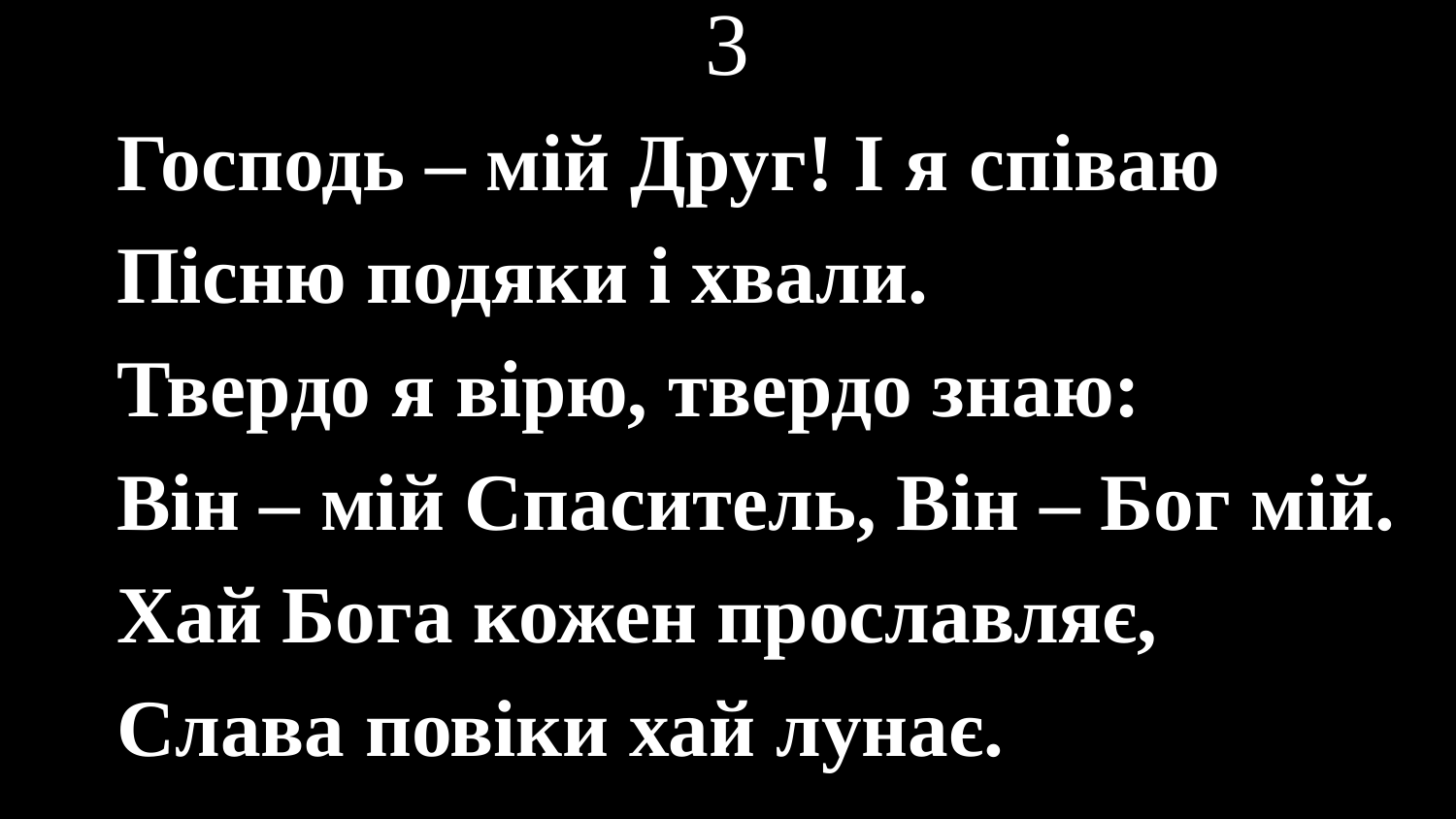

# 3
Господь – мій Друг! І я співаю
Пісню подяки і хвали.
Твердо я вірю, твердо знаю:
Він – мій Спаситель, Він – Бог мій.
Хай Бога кожен прославляє,
Слава повіки хай лунає.